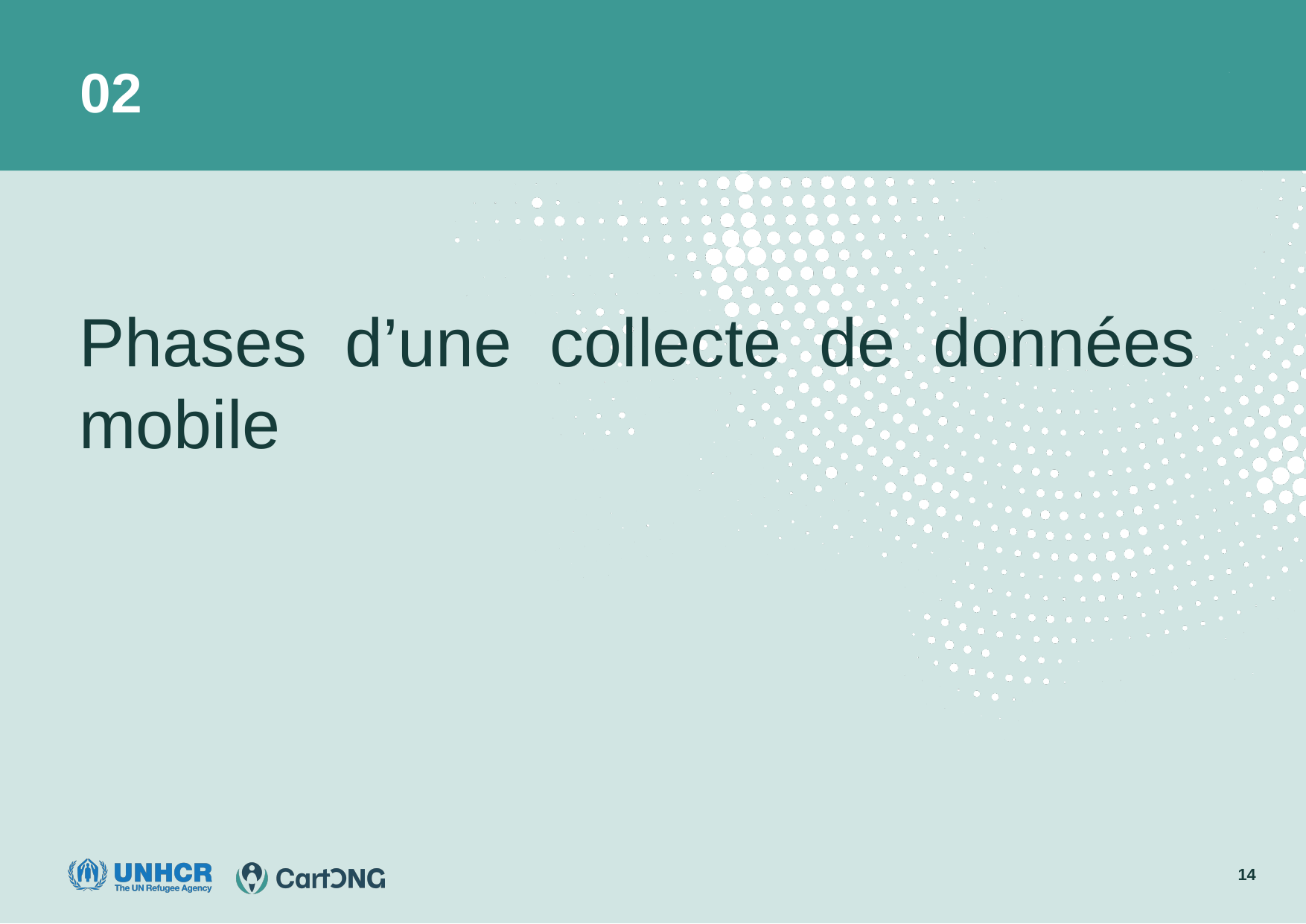

02
Phases d’une collecte de données mobile
14